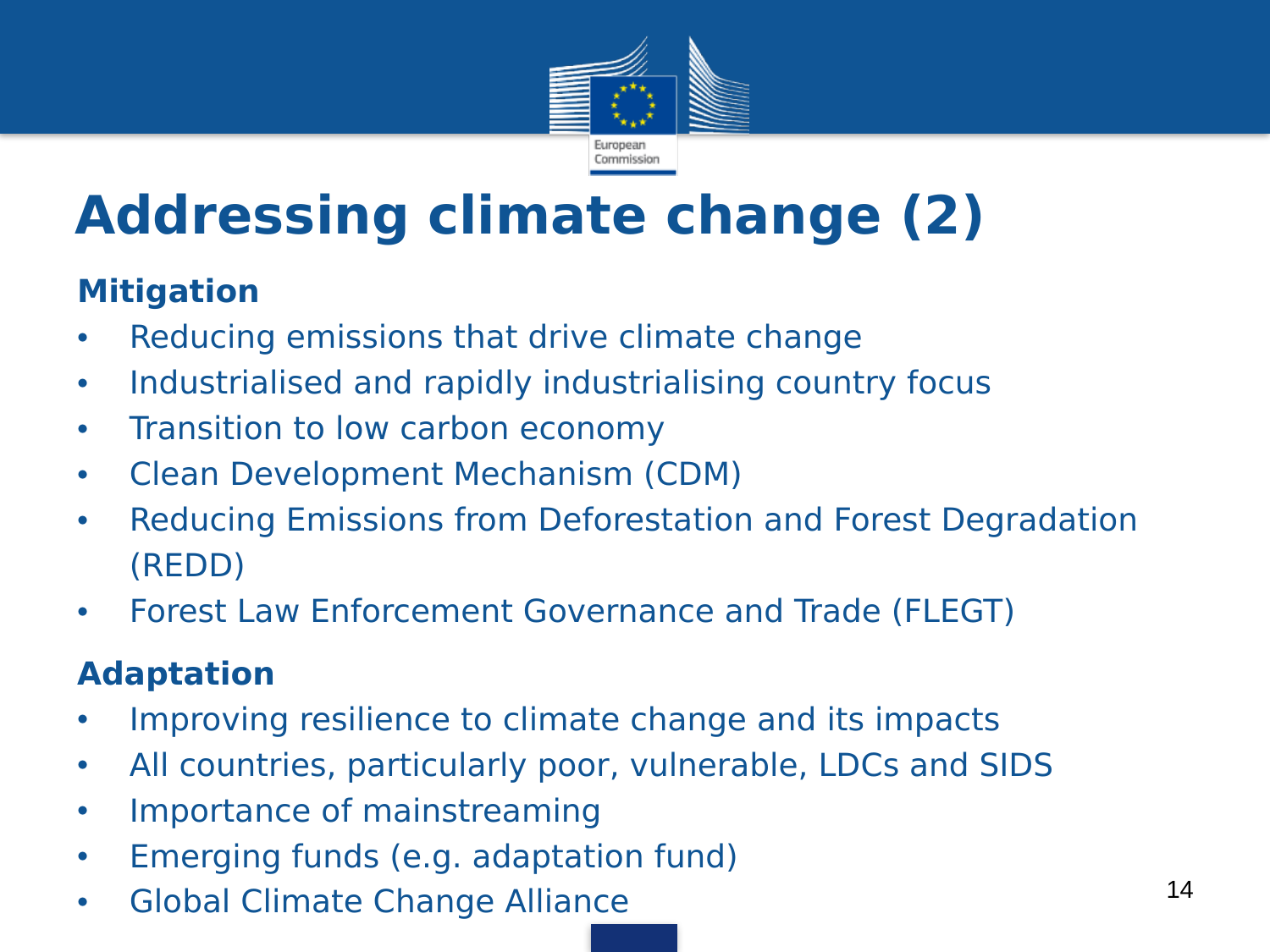

Addressing climate change (2)
Mitigation
Reducing emissions that drive climate change
Industrialised and rapidly industrialising country focus
Transition to low carbon economy
Clean Development Mechanism (CDM)
Reducing Emissions from Deforestation and Forest Degradation (REDD)
Forest Law Enforcement Governance and Trade (FLEGT)

Adaptation
Improving resilience to climate change and its impacts
All countries, particularly poor, vulnerable, LDCs and SIDS
Importance of mainstreaming
Emerging funds (e.g. adaptation fund)
Global Climate Change Alliance

14